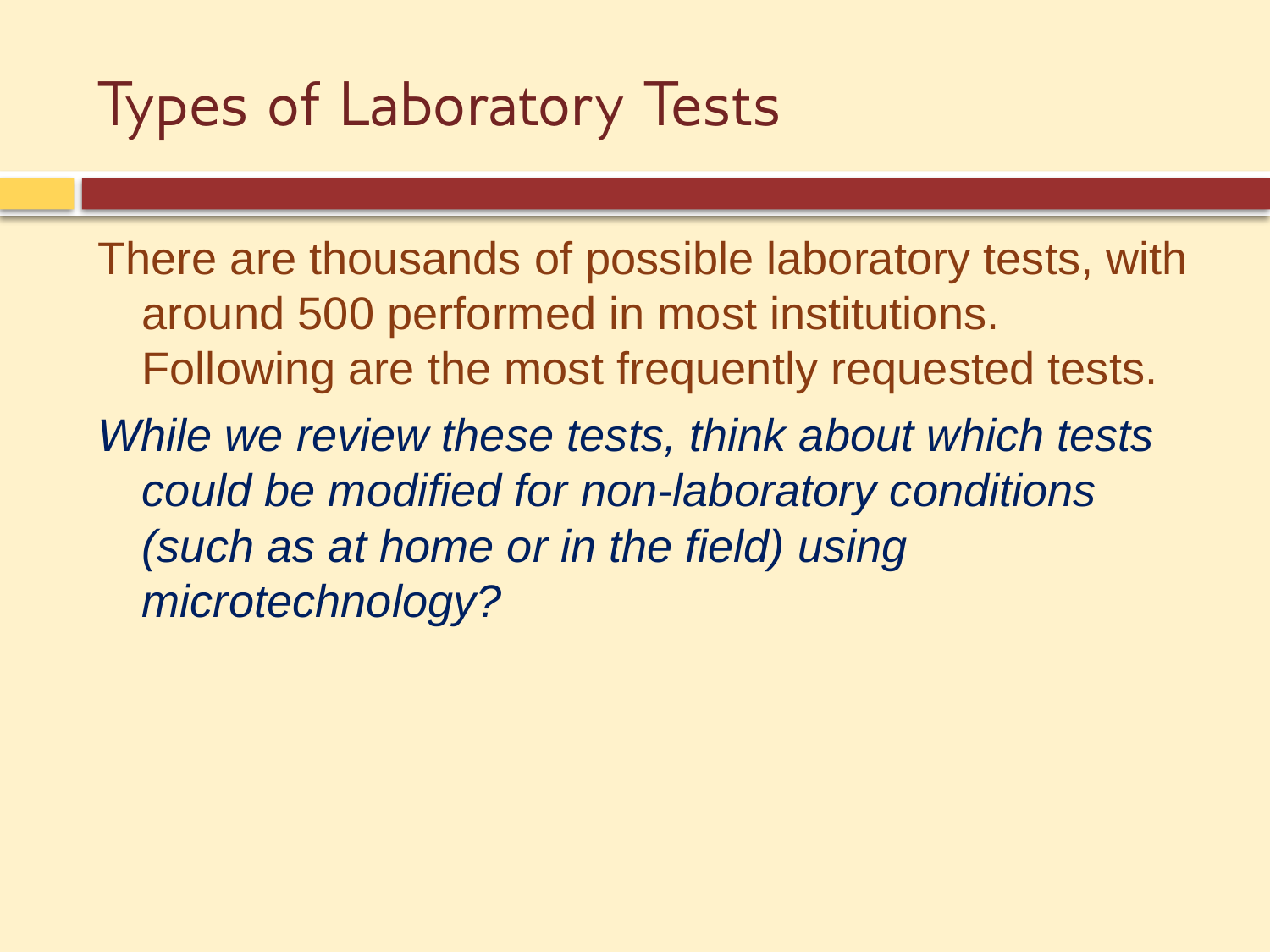

# Types of Laboratory Tests
There are thousands of possible laboratory tests, with around 500 performed in most institutions. Following are the most frequently requested tests.
While we review these tests, think about which tests could be modified for non-laboratory conditions (such as at home or in the field) using microtechnology?